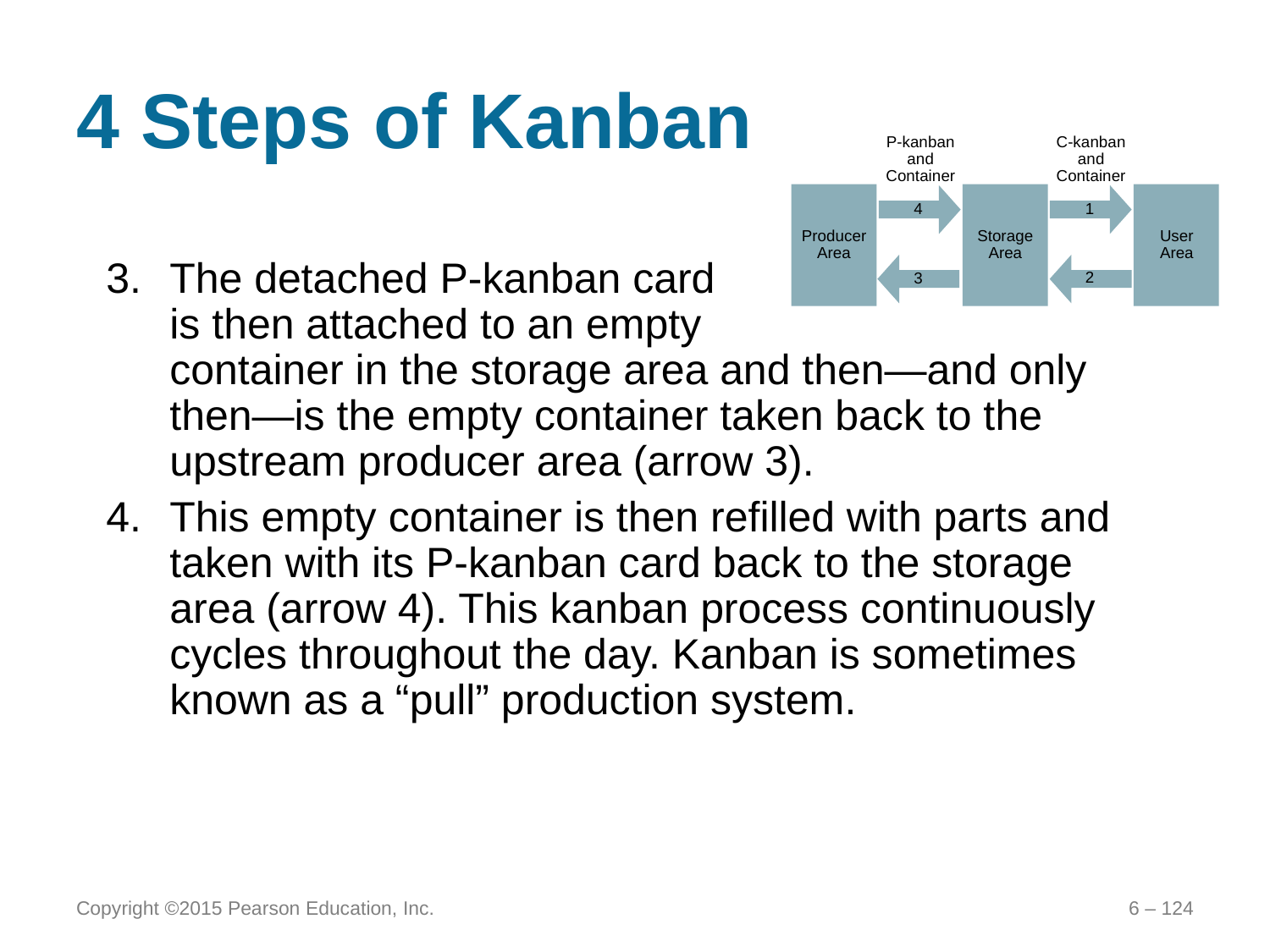

# 4 Steps of Kanban
P-kanban and Container
C-kanban and Container

4
1
Producer Area
Storage Area
User Area

2
3
The detached P-kanban card
is then attached to an empty
container in the storage area and then—and only then—is the empty container taken back to the upstream producer area (arrow 3).
This empty container is then refilled with parts and taken with its P-kanban card back to the storage area (arrow 4). This kanban process continuously cycles throughout the day. Kanban is sometimes known as a “pull” production system.
Copyright ©2015 Pearson Education, Inc.
6 – 124